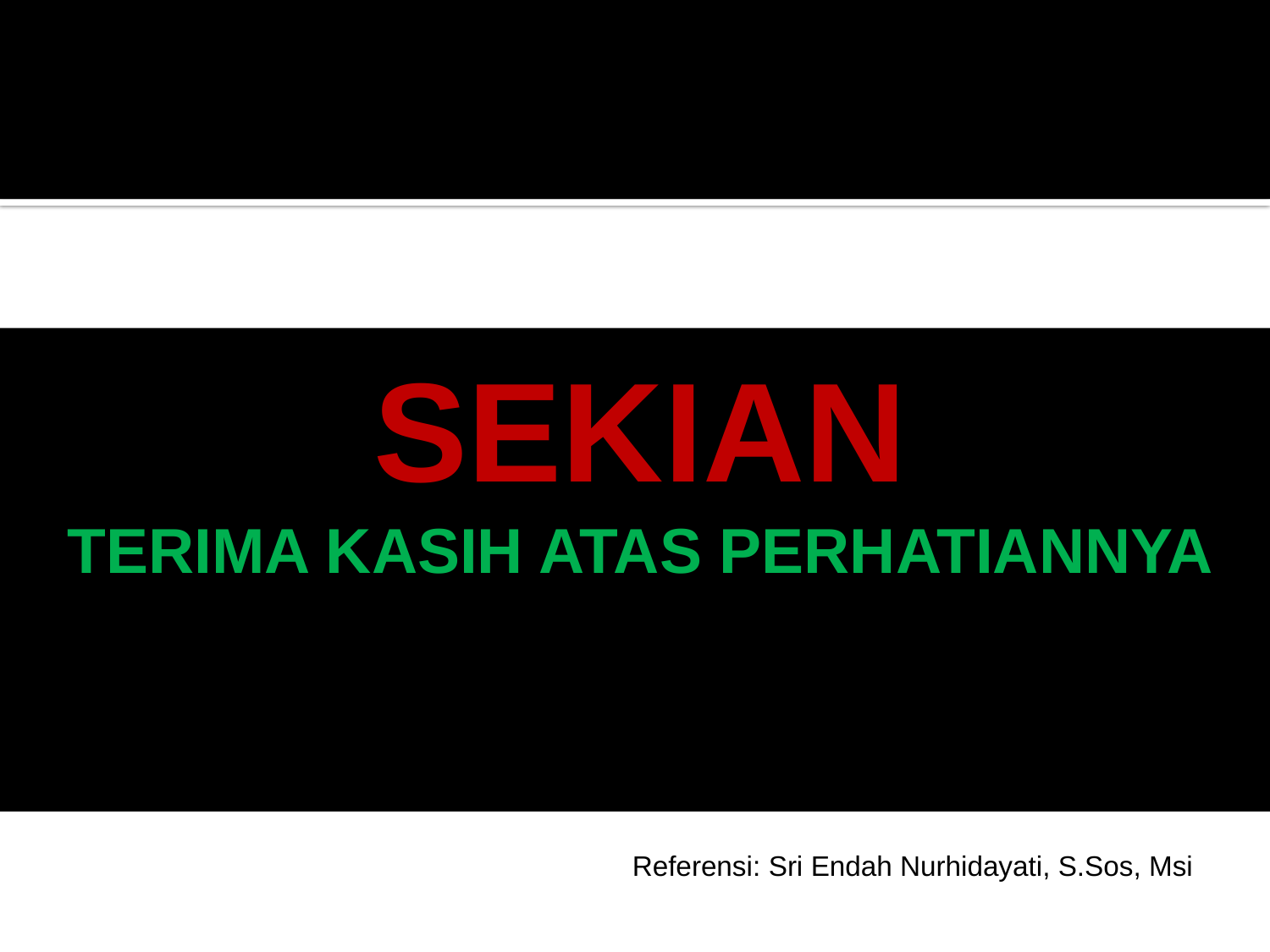

SEKIAN
TERIMA KASIH ATAS PERHATIANNYA

Referensi: Sri Endah Nurhidayati, S.Sos, Msi